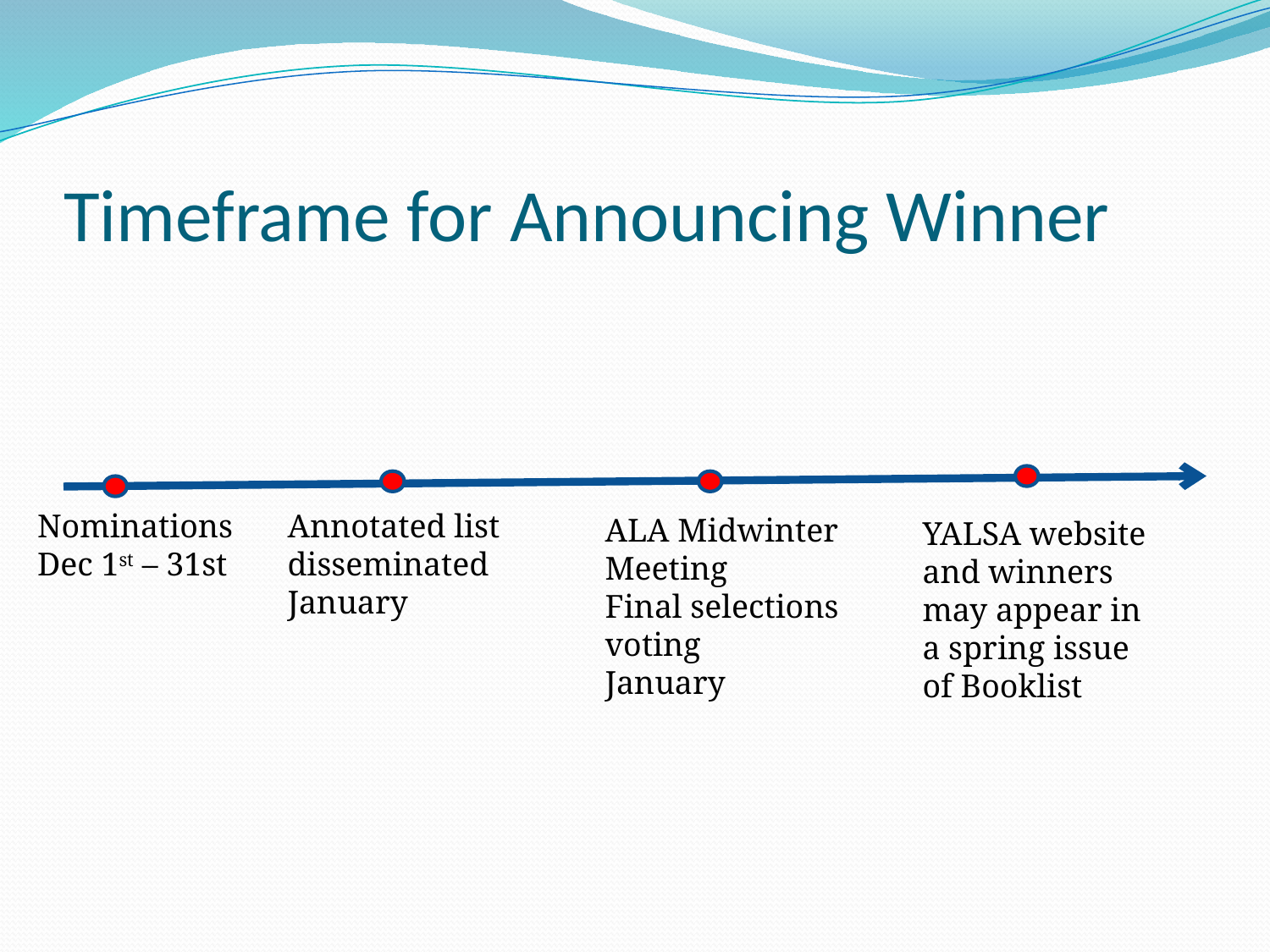

# Timeframe for Announcing Winner

Nominations
Dec 1st – 31st

Annotated list disseminated
January

ALA Midwinter Meeting
Final selections voting
January

YALSA website and winners may appear in a spring issue of Booklist